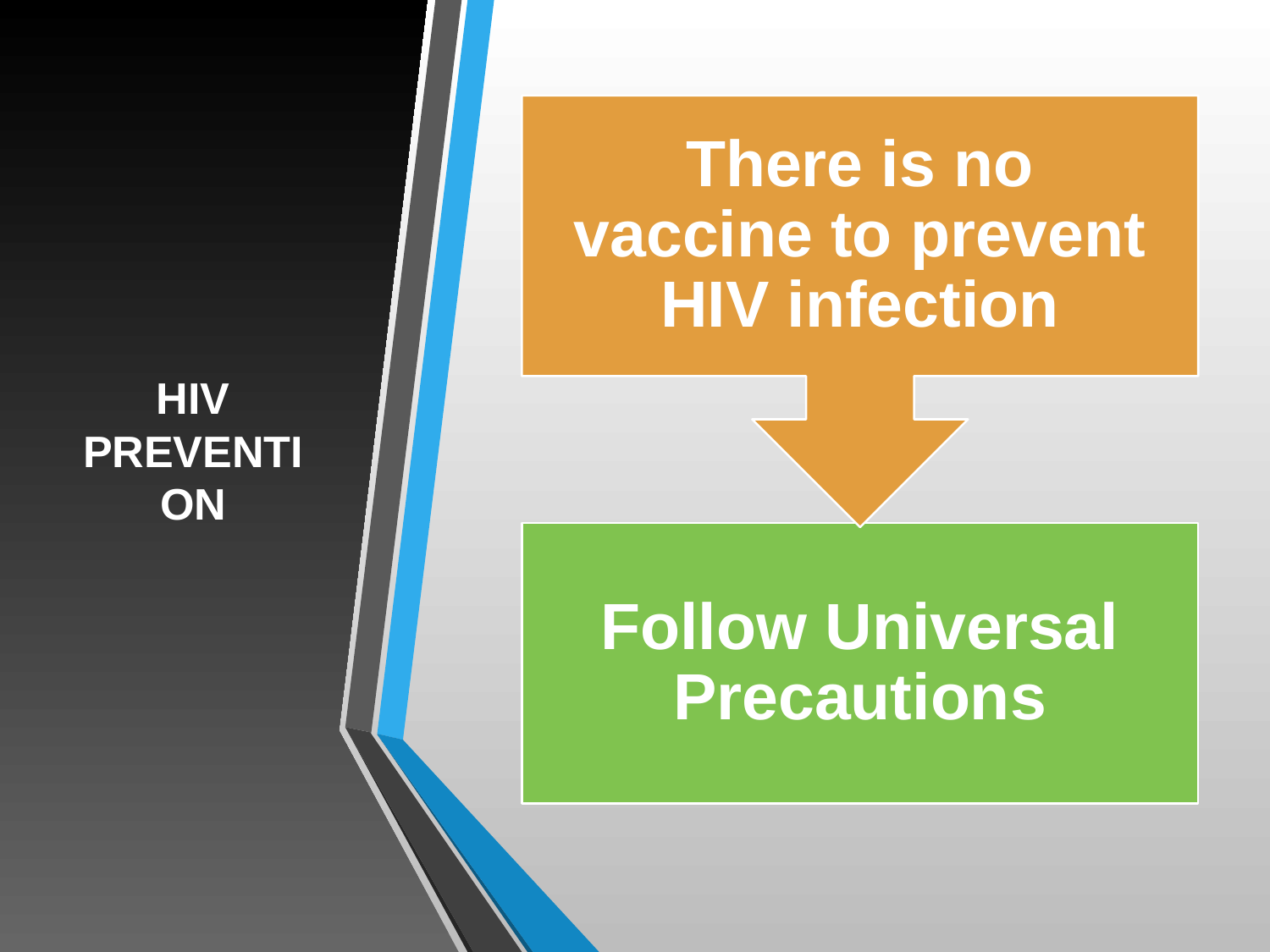

# HIV PREVENTION
Follow Universal Precautions
There is no vaccine to prevent HIV infection